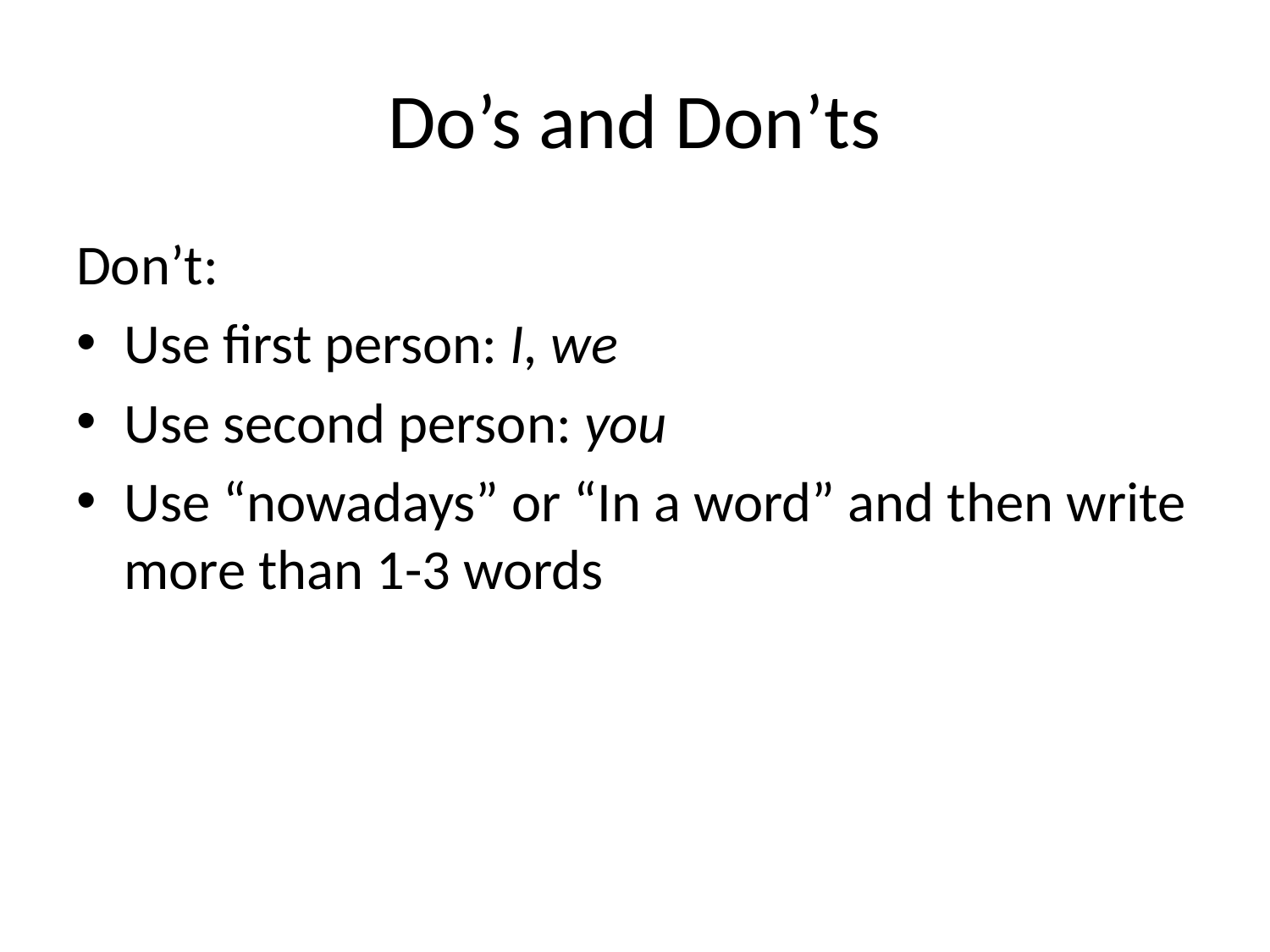

# Do’s and Don’ts
Don’t:
Use first person: I, we
Use second person: you
Use “nowadays” or “In a word” and then write more than 1-3 words